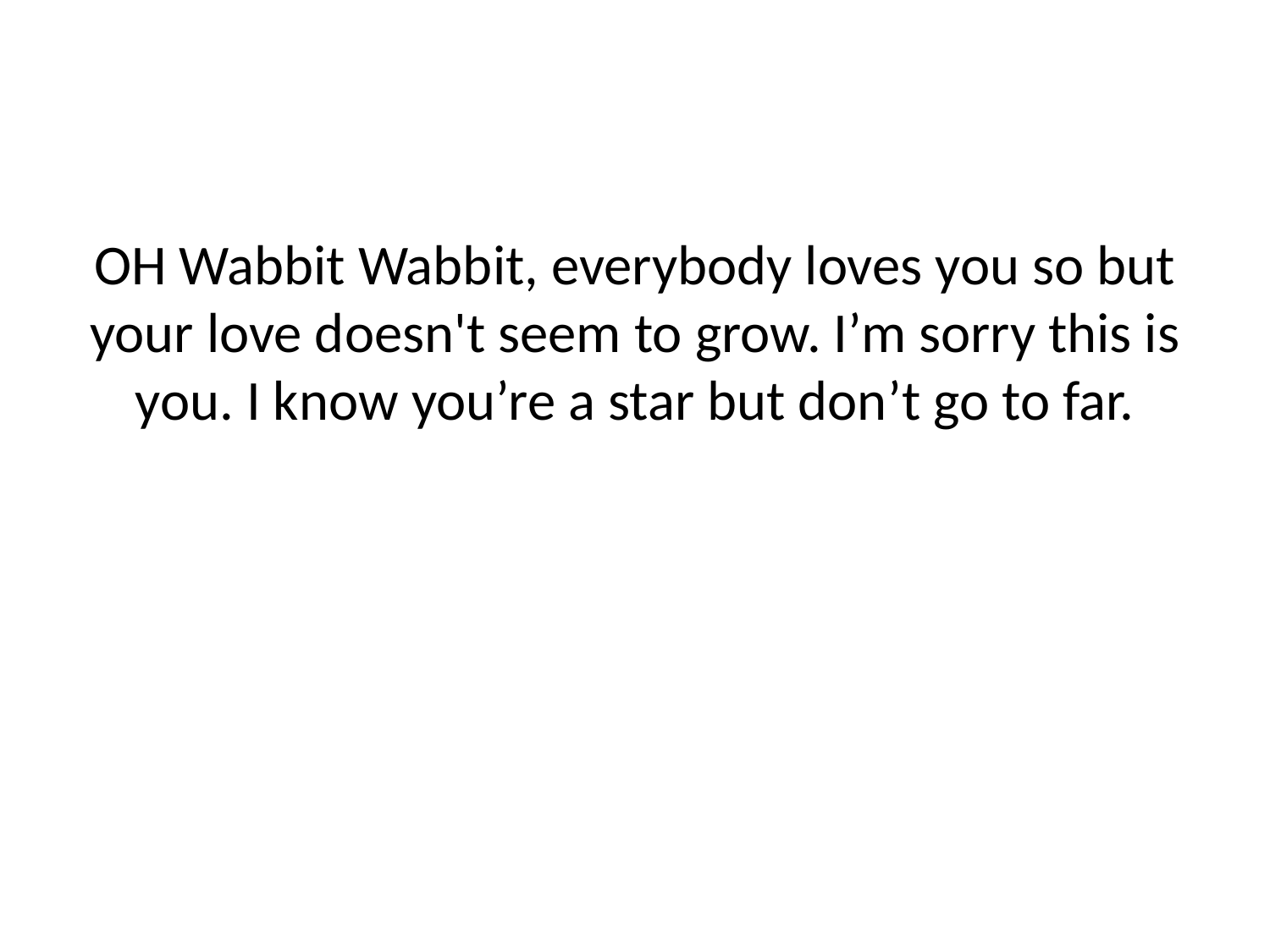

OH Wabbit Wabbit, everybody loves you so but your love doesn't seem to grow. I’m sorry this is you. I know you’re a star but don’t go to far.